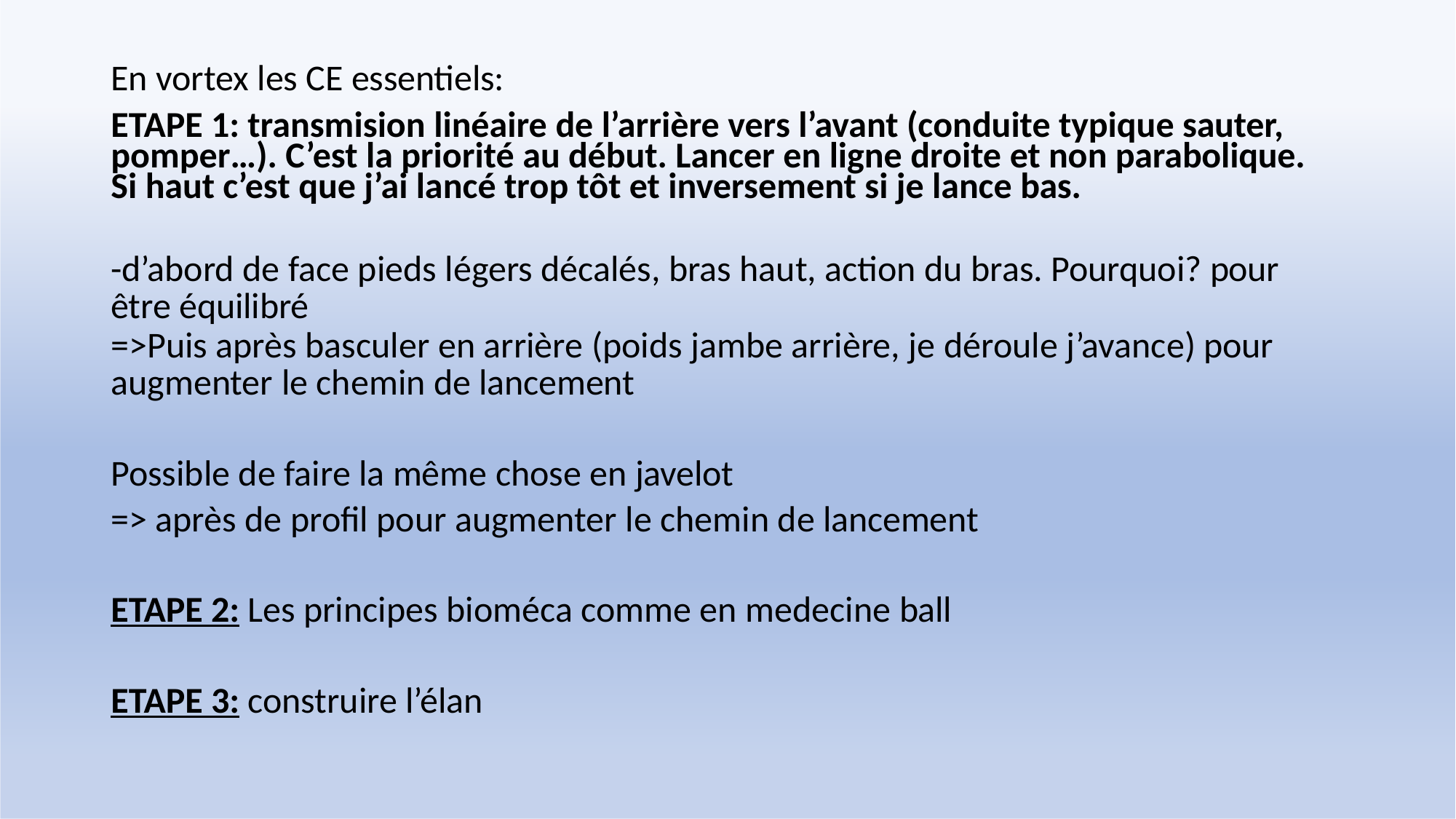

En vortex les CE essentiels:
ETAPE 1: transmision linéaire de l’arrière vers l’avant (conduite typique sauter, pomper…). C’est la priorité au début. Lancer en ligne droite et non parabolique. Si haut c’est que j’ai lancé trop tôt et inversement si je lance bas.

-d’abord de face pieds légers décalés, bras haut, action du bras. Pourquoi? pour
être équilibré
=>Puis après basculer en arrière (poids jambe arrière, je déroule j’avance) pour
augmenter le chemin de lancement

Possible de faire la même chose en javelot
=> après de profil pour augmenter le chemin de lancement

ETAPE 2: Les principes bioméca comme en medecine ball

ETAPE 3: construire l’élan